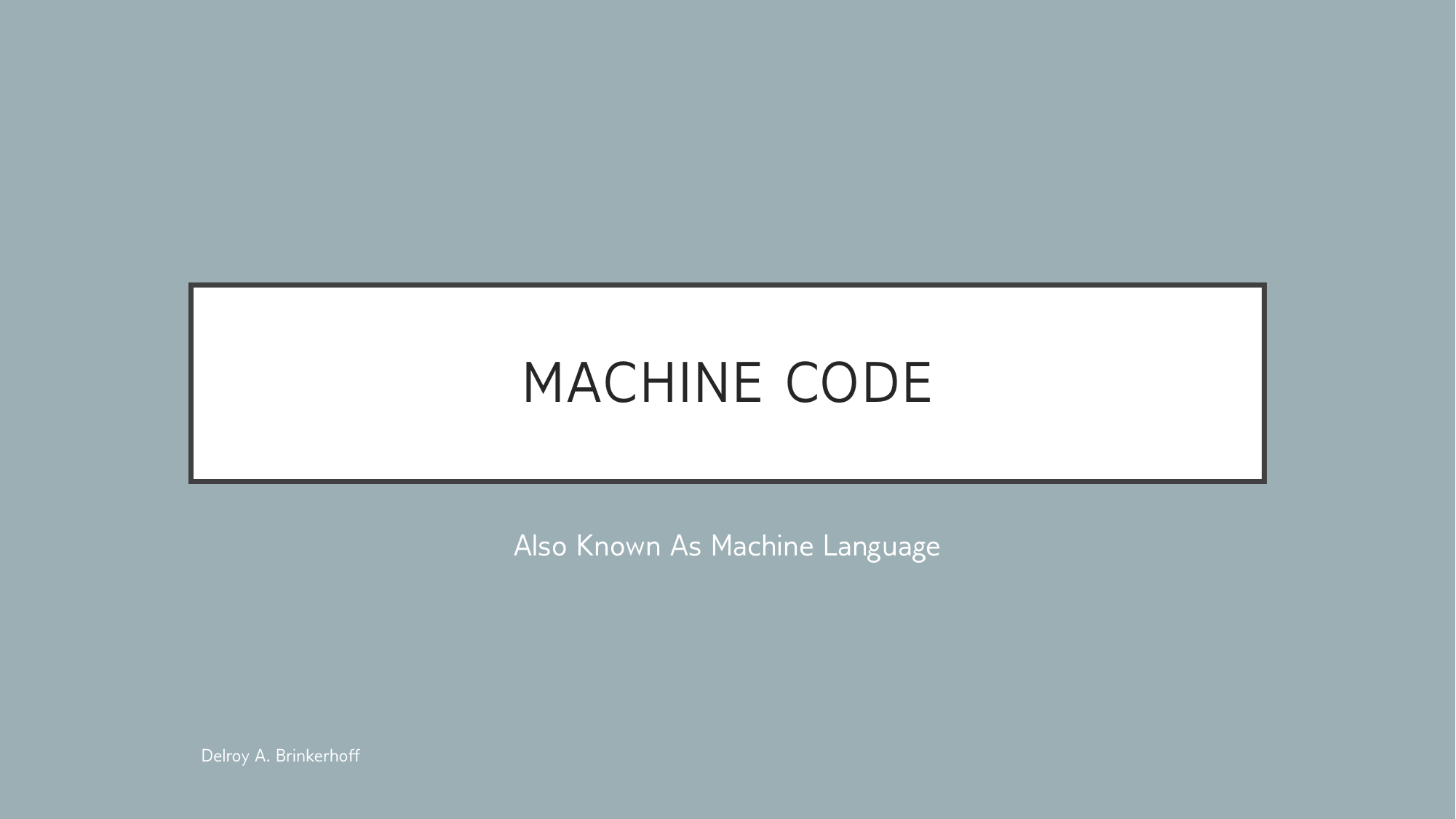

# Machine Code
Also Known As Machine Language
Delroy A. Brinkerhoff